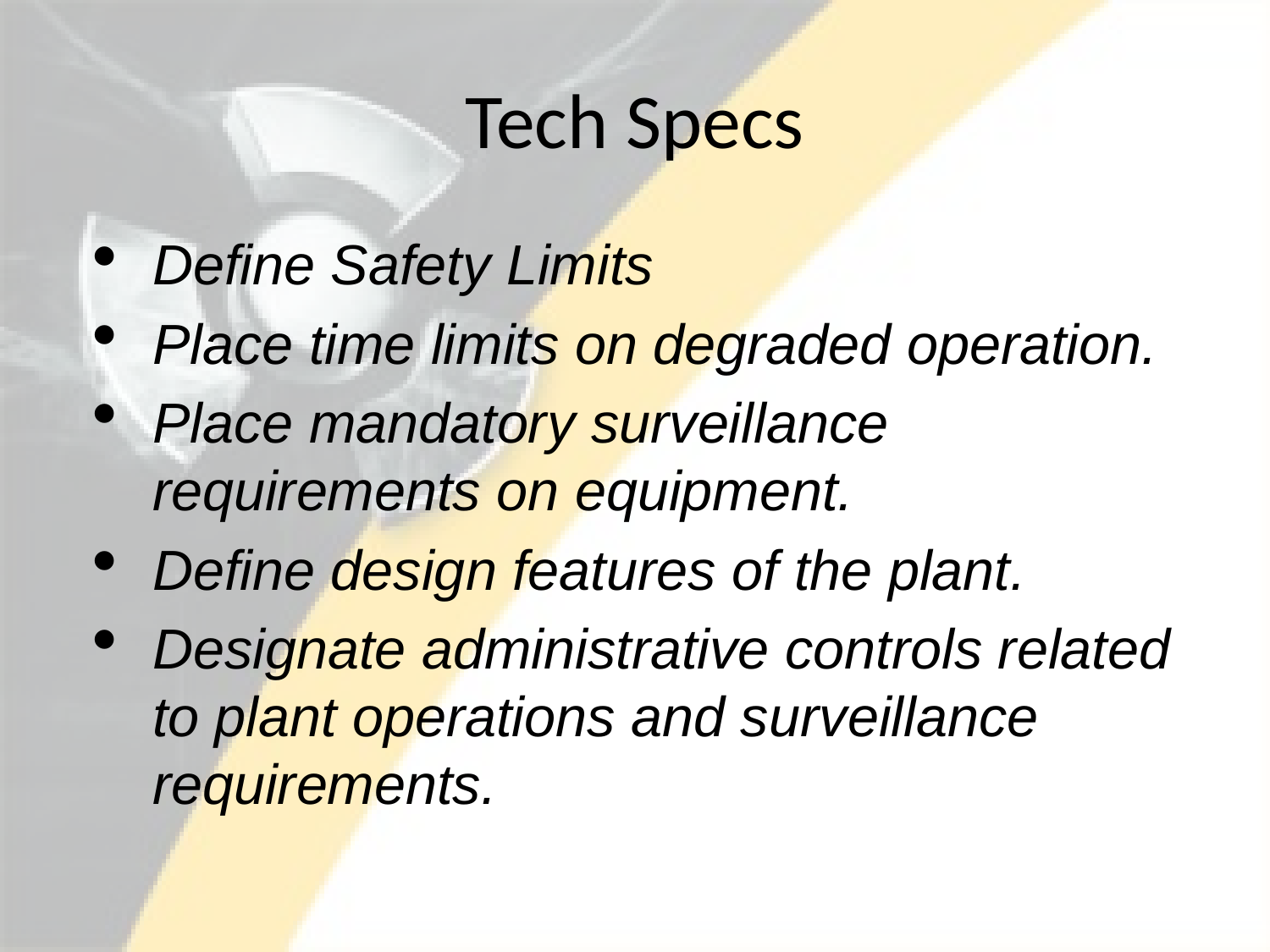

# Tech Specs
Define Safety Limits
Place time limits on degraded operation.
Place mandatory surveillance requirements on equipment.
Define design features of the plant.
Designate administrative controls related to plant operations and surveillance requirements.